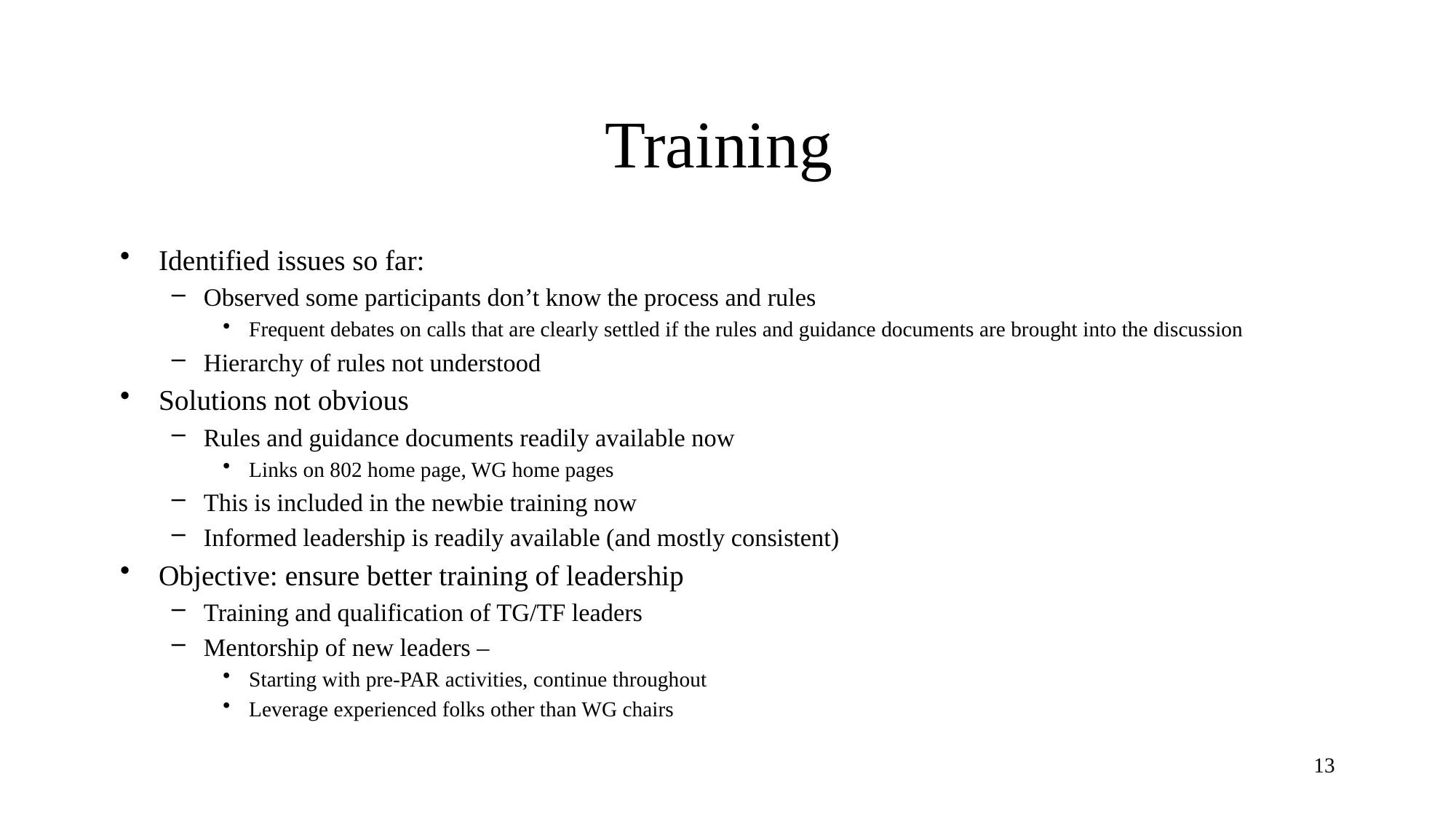

# Training
Identified issues so far:
Observed some participants don’t know the process and rules
Frequent debates on calls that are clearly settled if the rules and guidance documents are brought into the discussion
Hierarchy of rules not understood
Solutions not obvious
Rules and guidance documents readily available now
Links on 802 home page, WG home pages
This is included in the newbie training now
Informed leadership is readily available (and mostly consistent)
Objective: ensure better training of leadership
Training and qualification of TG/TF leaders
Mentorship of new leaders –
Starting with pre-PAR activities, continue throughout
Leverage experienced folks other than WG chairs

13